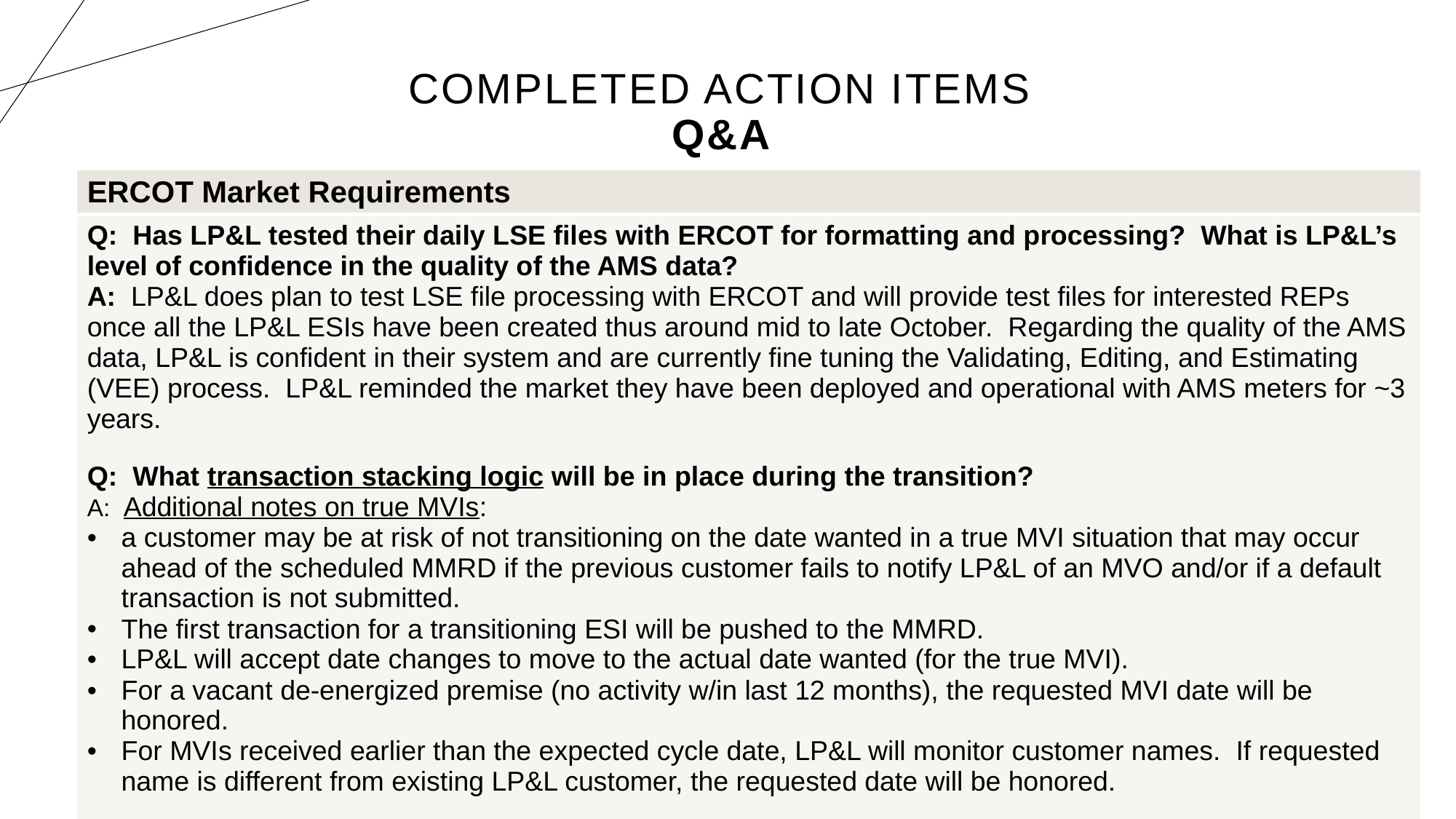

# Completed Action Items Q&A
| ERCOT Market Requirements |
| --- |
| Q: Has LP&L tested their daily LSE files with ERCOT for formatting and processing? What is LP&L’s level of confidence in the quality of the AMS data? A: LP&L does plan to test LSE file processing with ERCOT and will provide test files for interested REPs once all the LP&L ESIs have been created thus around mid to late October. Regarding the quality of the AMS data, LP&L is confident in their system and are currently fine tuning the Validating, Editing, and Estimating (VEE) process. LP&L reminded the market they have been deployed and operational with AMS meters for ~3 years.    Q: What transaction stacking logic will be in place during the transition? A: Additional notes on true MVIs: a customer may be at risk of not transitioning on the date wanted in a true MVI situation that may occur ahead of the scheduled MMRD if the previous customer fails to notify LP&L of an MVO and/or if a default transaction is not submitted. The first transaction for a transitioning ESI will be pushed to the MMRD. LP&L will accept date changes to move to the actual date wanted (for the true MVI). For a vacant de-energized premise (no activity w/in last 12 months), the requested MVI date will be honored. For MVIs received earlier than the expected cycle date, LP&L will monitor customer names. If requested name is different from existing LP&L customer, the requested date will be honored. |